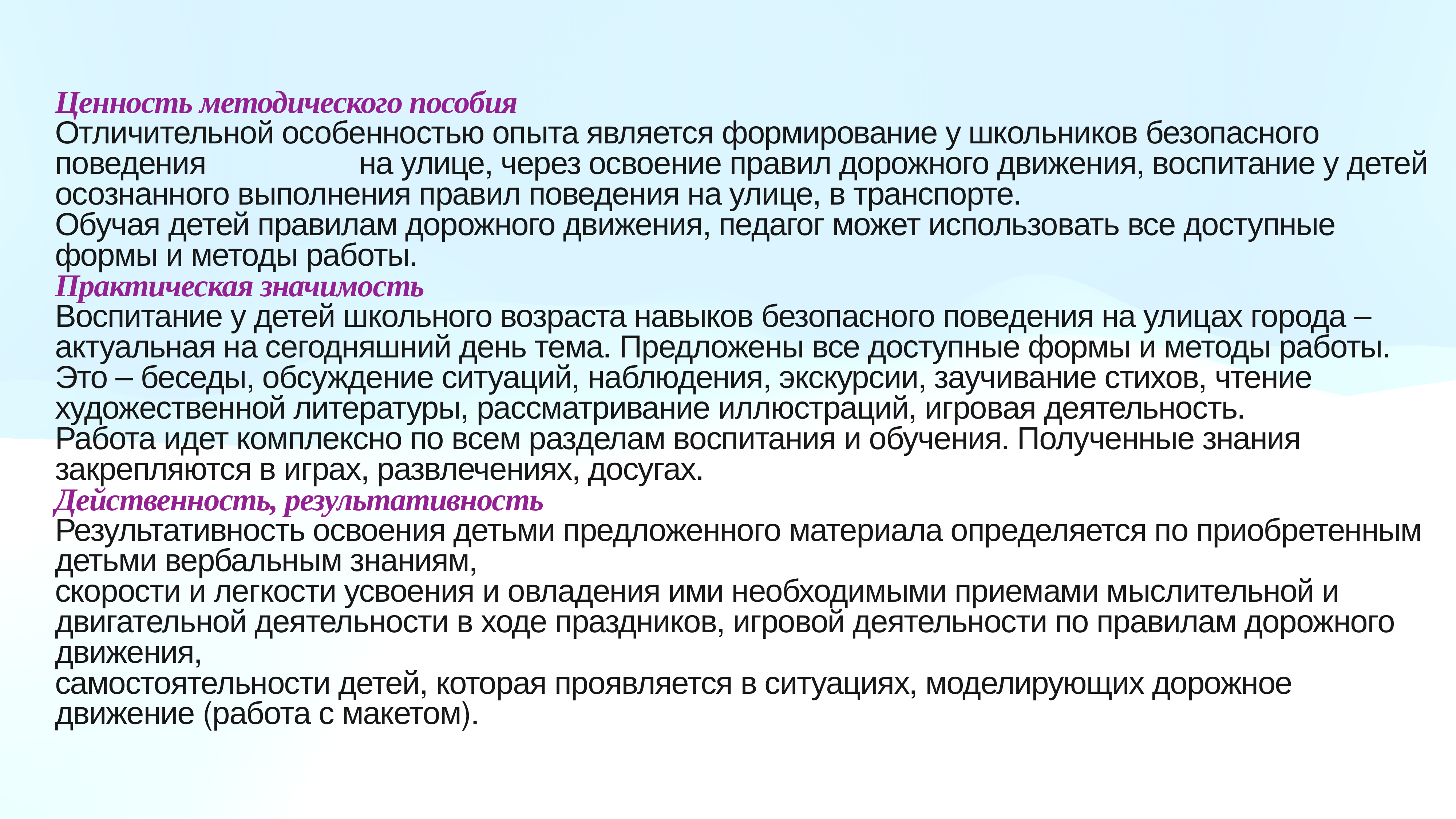

# Ценность методического пособия
Отличительной особенностью опыта является формирование у школьников безопасного поведения                   на улице, через освоение правил дорожного движения, воспитание у детей осознанного выполнения правил поведения на улице, в транспорте.
Обучая детей правилам дорожного движения, педагог может использовать все доступные формы и методы работы.
Практическая значимость
Воспитание у детей школьного возраста навыков безопасного поведения на улицах города – актуальная на сегодняшний день тема. Предложены все доступные формы и методы работы.
Это – беседы, обсуждение ситуаций, наблюдения, экскурсии, заучивание стихов, чтение художественной литературы, рассматривание иллюстраций, игровая деятельность.
Работа идет комплексно по всем разделам воспитания и обучения. Полученные знания закрепляются в играх, развлечениях, досугах.
Действенность, результативность
Результативность освоения детьми предложенного материала определяется по приобретенным детьми вербальным знаниям,
скорости и легкости усвоения и овладения ими необходимыми приемами мыслительной и двигательной деятельности в ходе праздников, игровой деятельности по правилам дорожного движения,
самостоятельности детей, которая проявляется в ситуациях, моделирующих дорожное движение (работа с макетом).